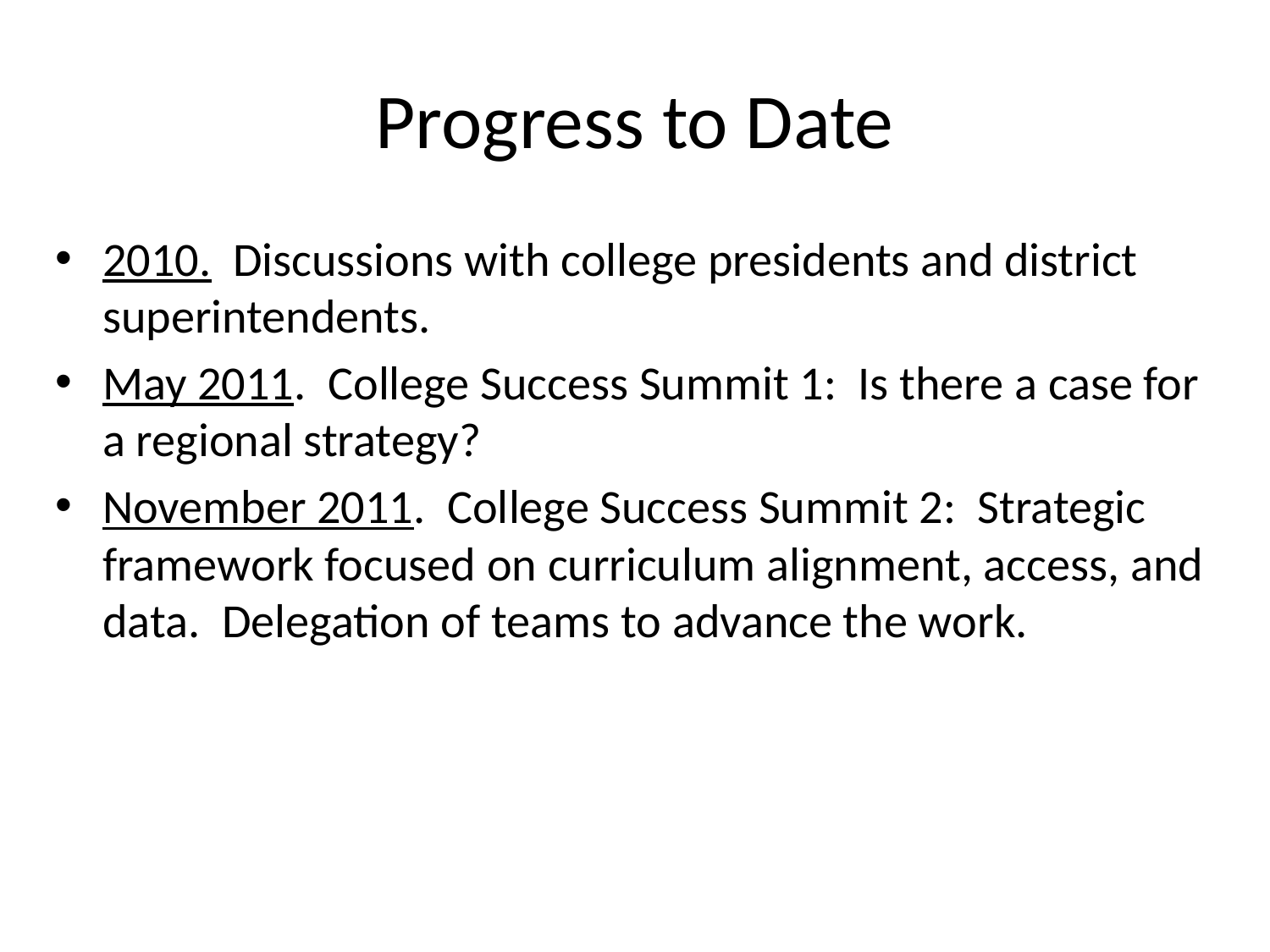

# Progress to Date
2010.  Discussions with college presidents and district superintendents.
May 2011.  College Success Summit 1:  Is there a case for a regional strategy?
November 2011.  College Success Summit 2:  Strategic framework focused on curriculum alignment, access, and data.  Delegation of teams to advance the work.